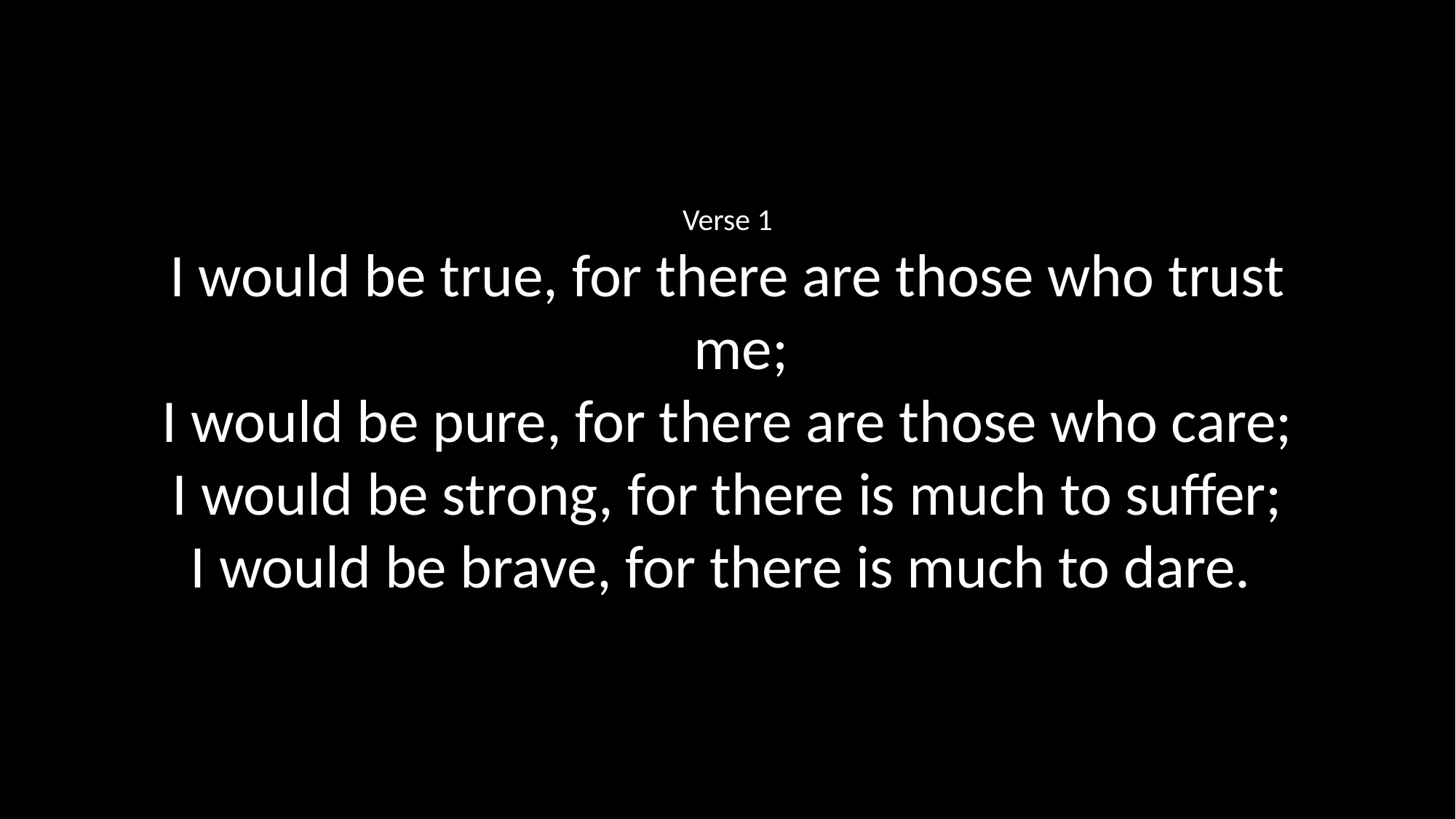

Verse 1
I would be true, for there are those who trust me;
I would be pure, for there are those who care;
I would be strong, for there is much to suffer;
I would be brave, for there is much to dare.